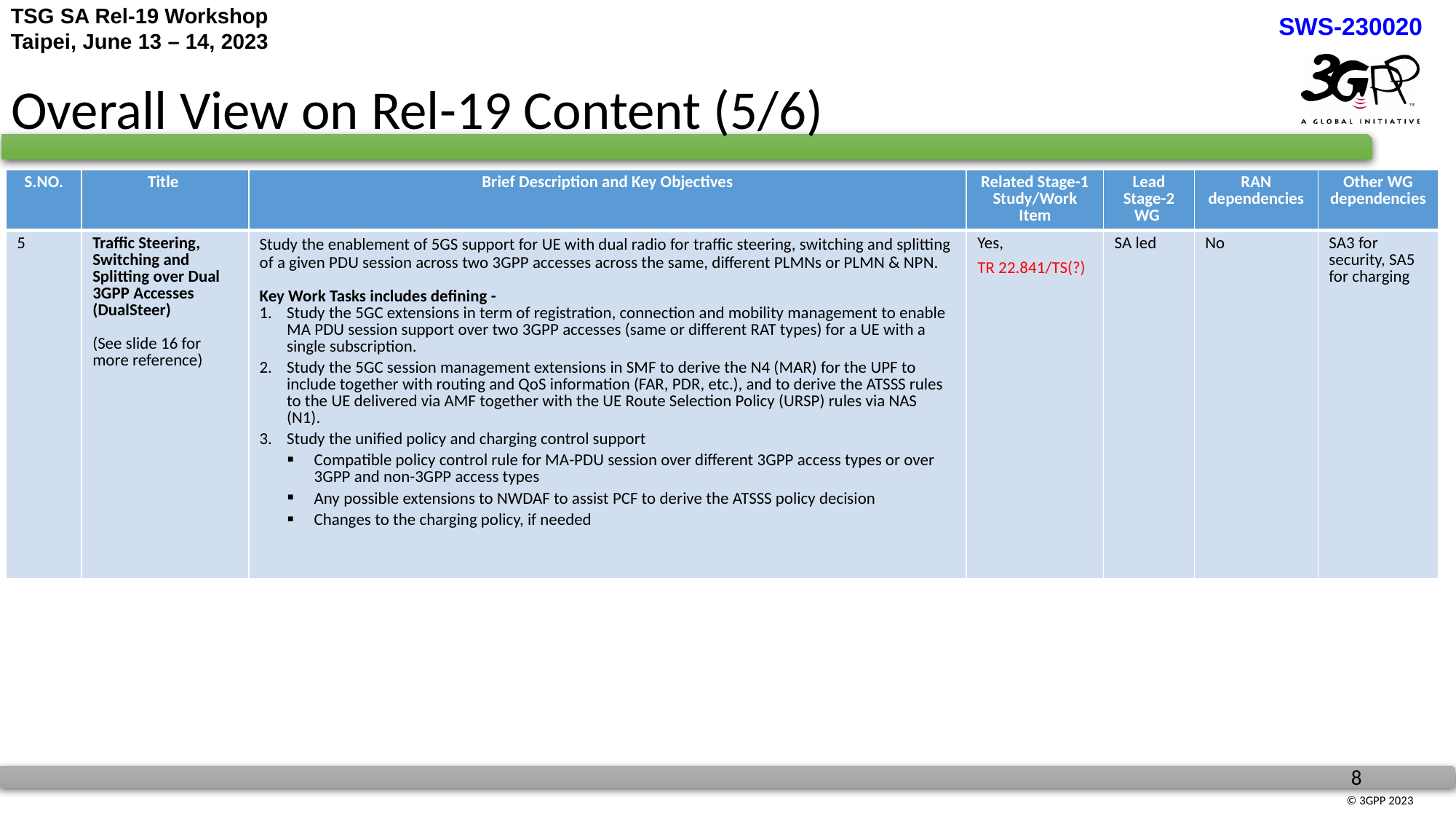

# Overall View on Rel-19 Content (5/6)
| S.NO. | Title | Brief Description and Key Objectives | Related Stage-1 Study/Work Item | Lead Stage-2 WG | RAN dependencies | Other WG dependencies |
| --- | --- | --- | --- | --- | --- | --- |
| 5 | Traffic Steering, Switching and Splitting over Dual 3GPP Accesses (DualSteer) (See slide 16 for more reference) | Study the enablement of 5GS support for UE with dual radio for traffic steering, switching and splitting of a given PDU session across two 3GPP accesses across the same, different PLMNs or PLMN & NPN. Key Work Tasks includes defining - Study the 5GC extensions in term of registration, connection and mobility management to enable MA PDU session support over two 3GPP accesses (same or different RAT types) for a UE with a single subscription. Study the 5GC session management extensions in SMF to derive the N4 (MAR) for the UPF to include together with routing and QoS information (FAR, PDR, etc.), and to derive the ATSSS rules to the UE delivered via AMF together with the UE Route Selection Policy (URSP) rules via NAS (N1). Study the unified policy and charging control support Compatible policy control rule for MA-PDU session over different 3GPP access types or over 3GPP and non-3GPP access types Any possible extensions to NWDAF to assist PCF to derive the ATSSS policy decision Changes to the charging policy, if needed | Yes, TR 22.841/TS(?) | SA led | No | SA3 for security, SA5 for charging |